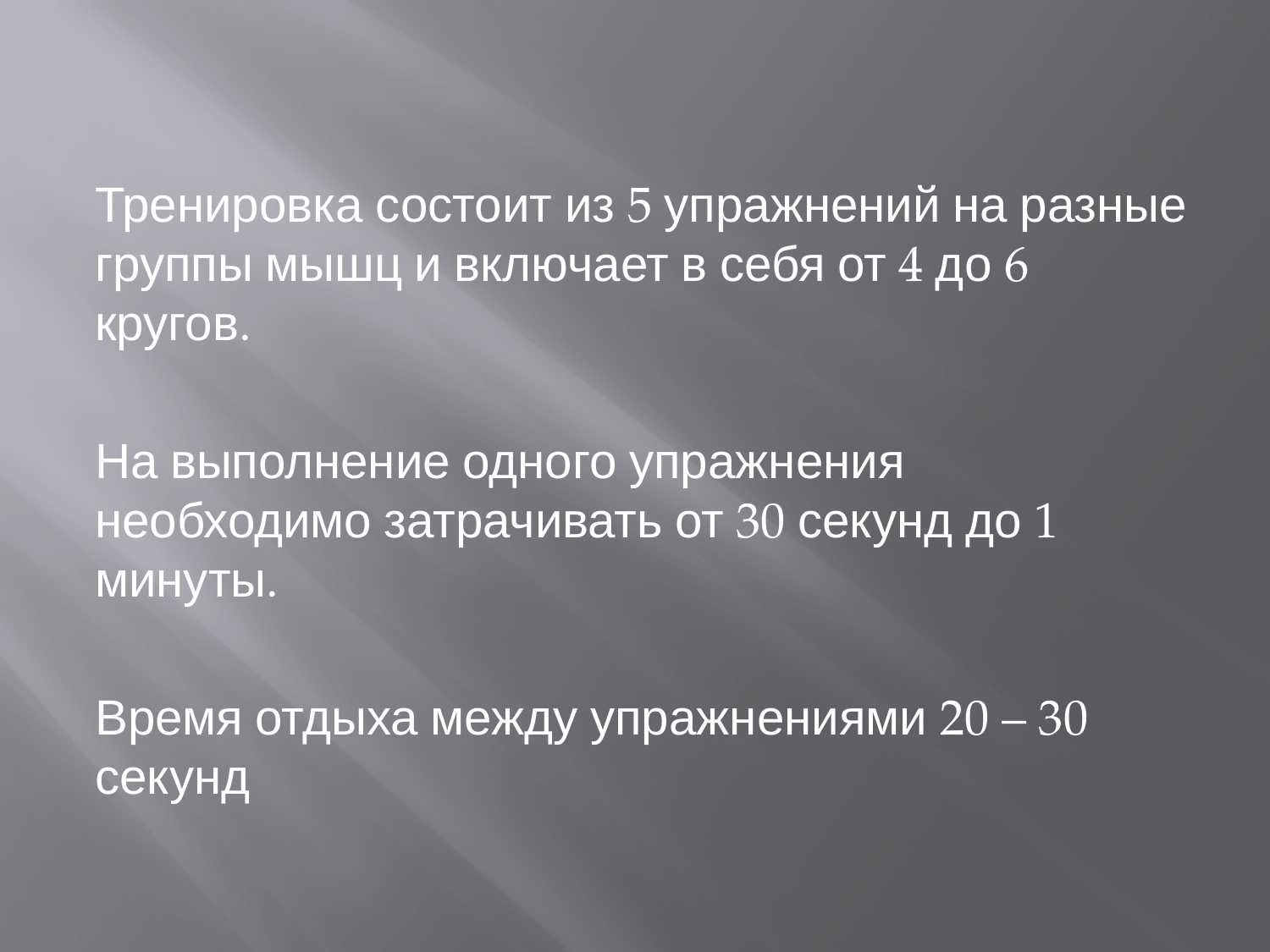

#
Тренировка состоит из 5 упражнений на разные группы мышц и включает в себя от 4 до 6 кругов.

На выполнение одного упражнения необходимо затрачивать от 30 секунд до 1 минуты.

Время отдыха между упражнениями 20 – 30 секунд